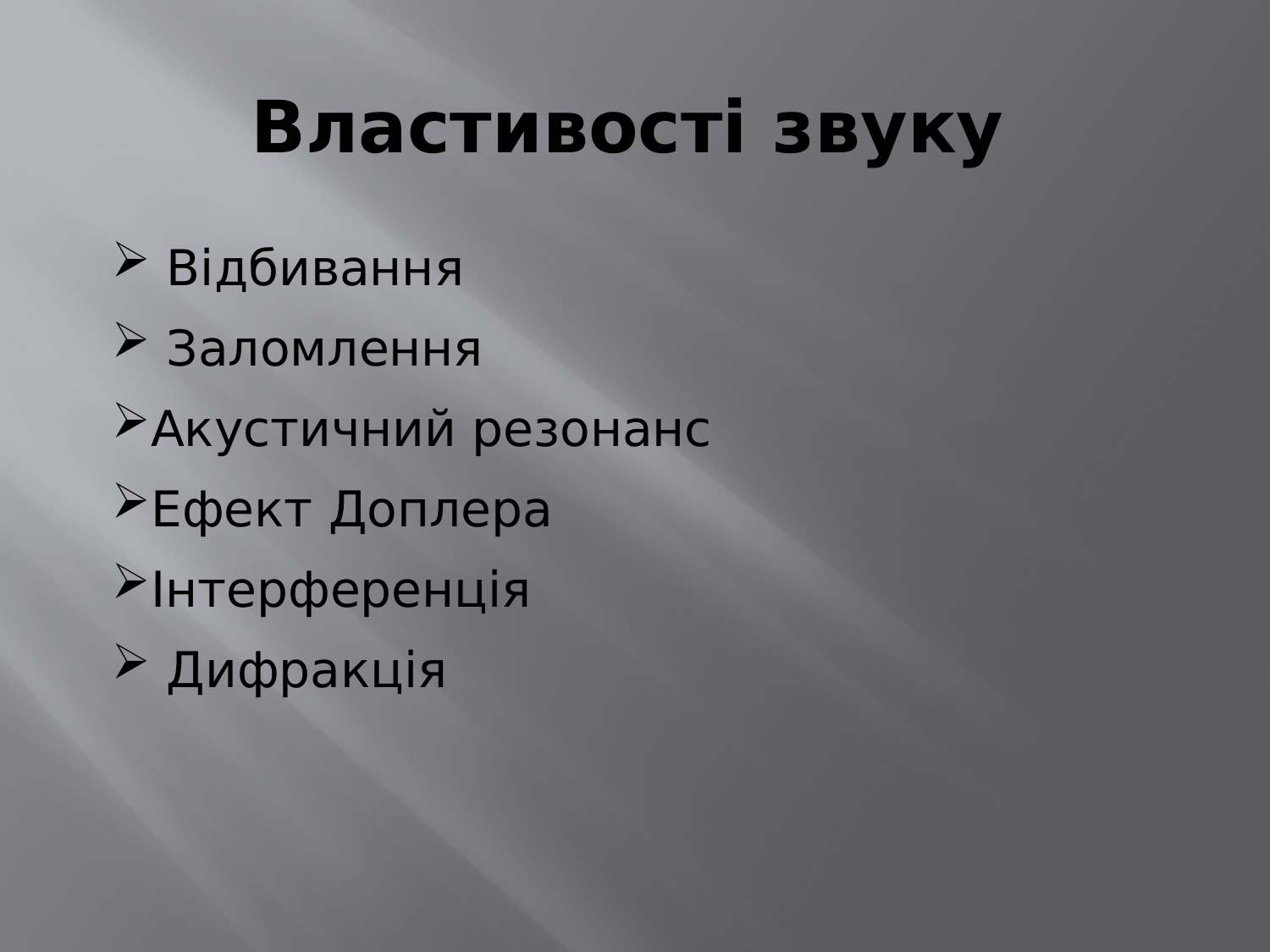

# Властивості звуку
 Відбивання
 Заломлення
Акустичний резонанс
Ефект Доплера
Інтерференція
 Дифракція